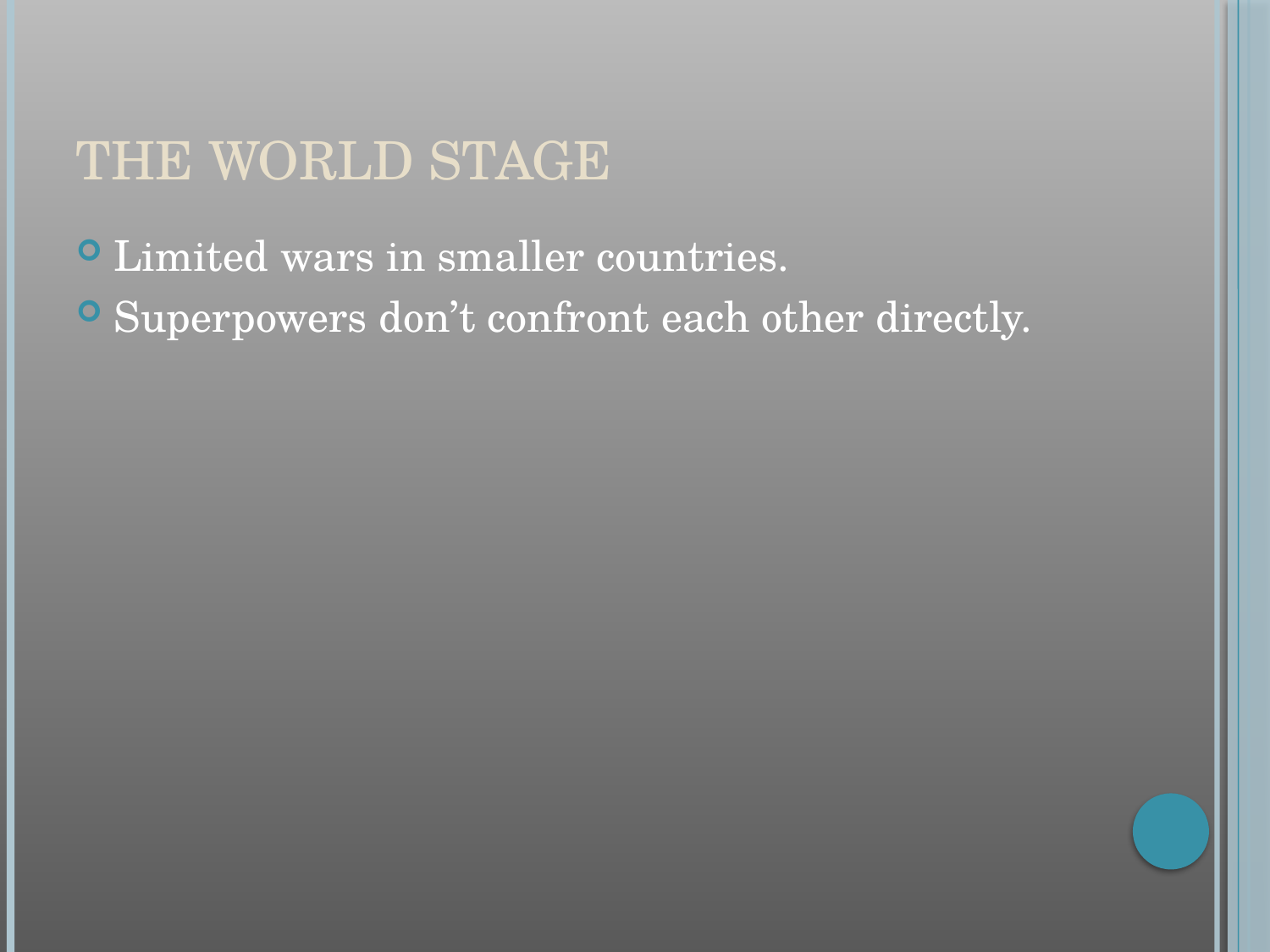

# The World Stage
Limited wars in smaller countries.
Superpowers don’t confront each other directly.